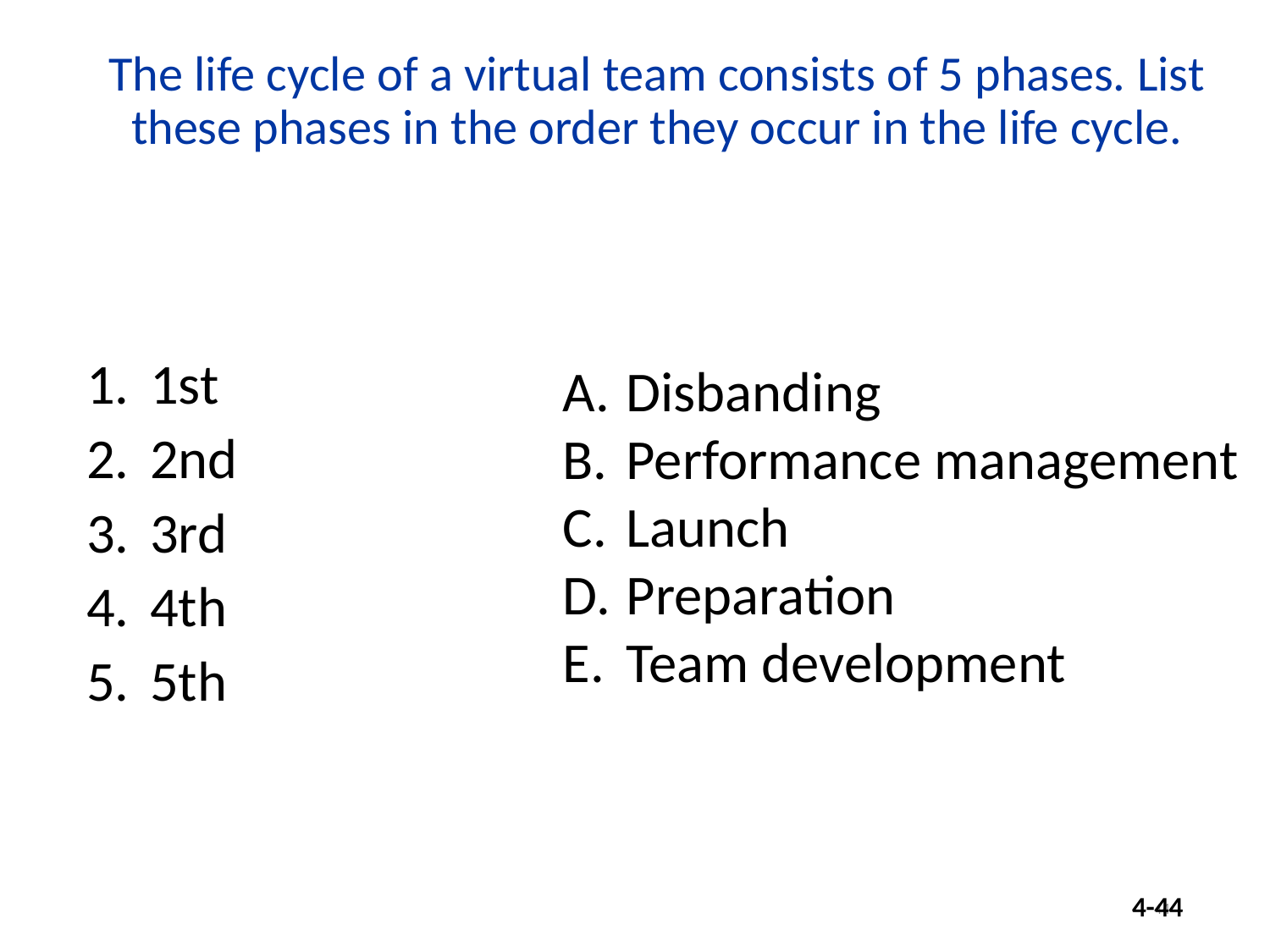

The life cycle of a virtual team consists of 5 phases. List these phases in the order they occur in the life cycle.
1st
2nd
3rd
4th
5th
Disbanding
Performance management
Launch
Preparation
Team development

44